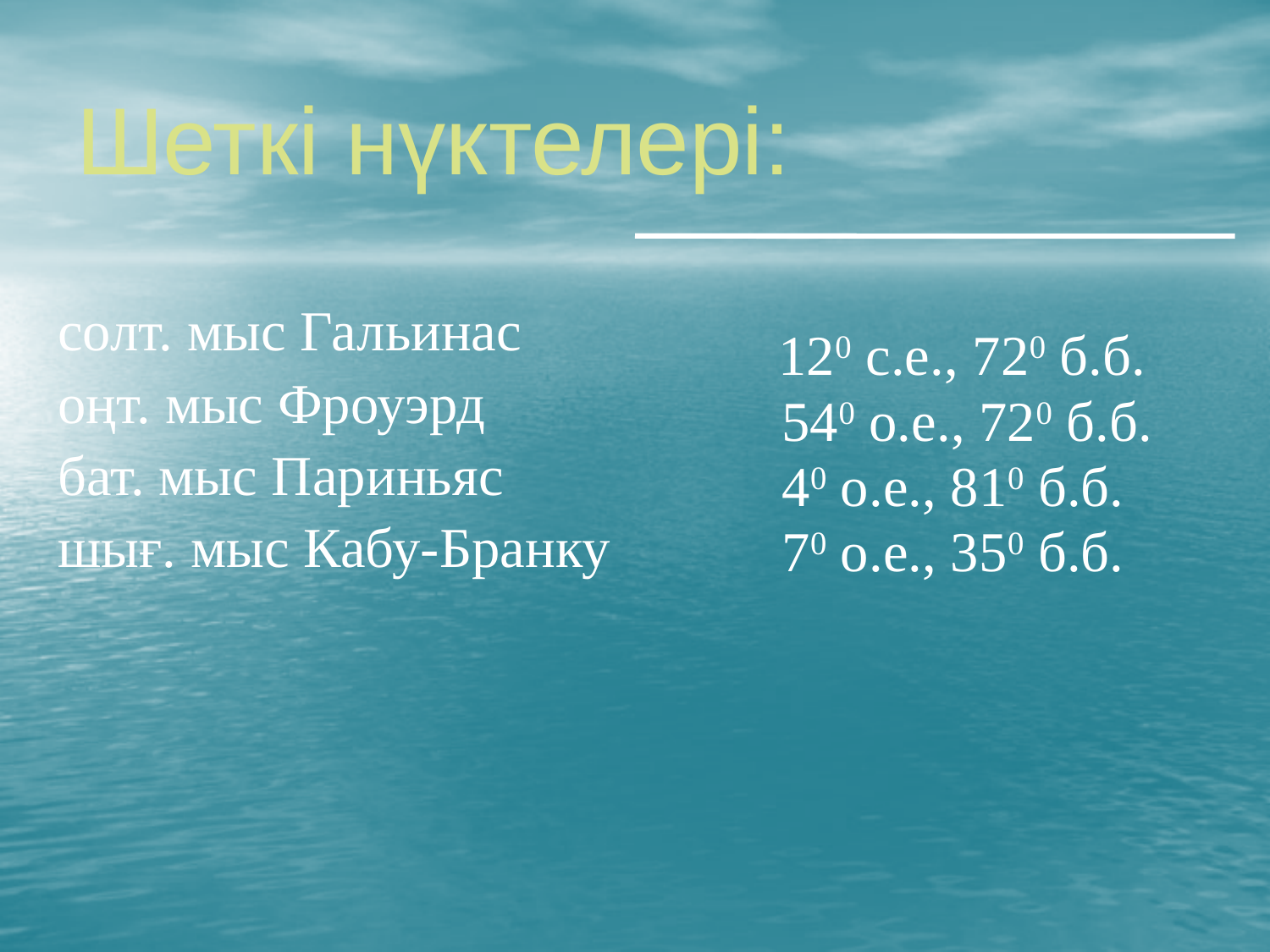

# Шеткі нүктелері:

солт. мыс Гальинас
оңт. мыс Фроуэрд
бат. мыс Париньяс
шығ. мыс Кабу-Бранку
 120 с.е., 720 б.б.
 540 о.е., 720 б.б.
 40 о.е., 810 б.б.
 70 о.е., 350 б.б.